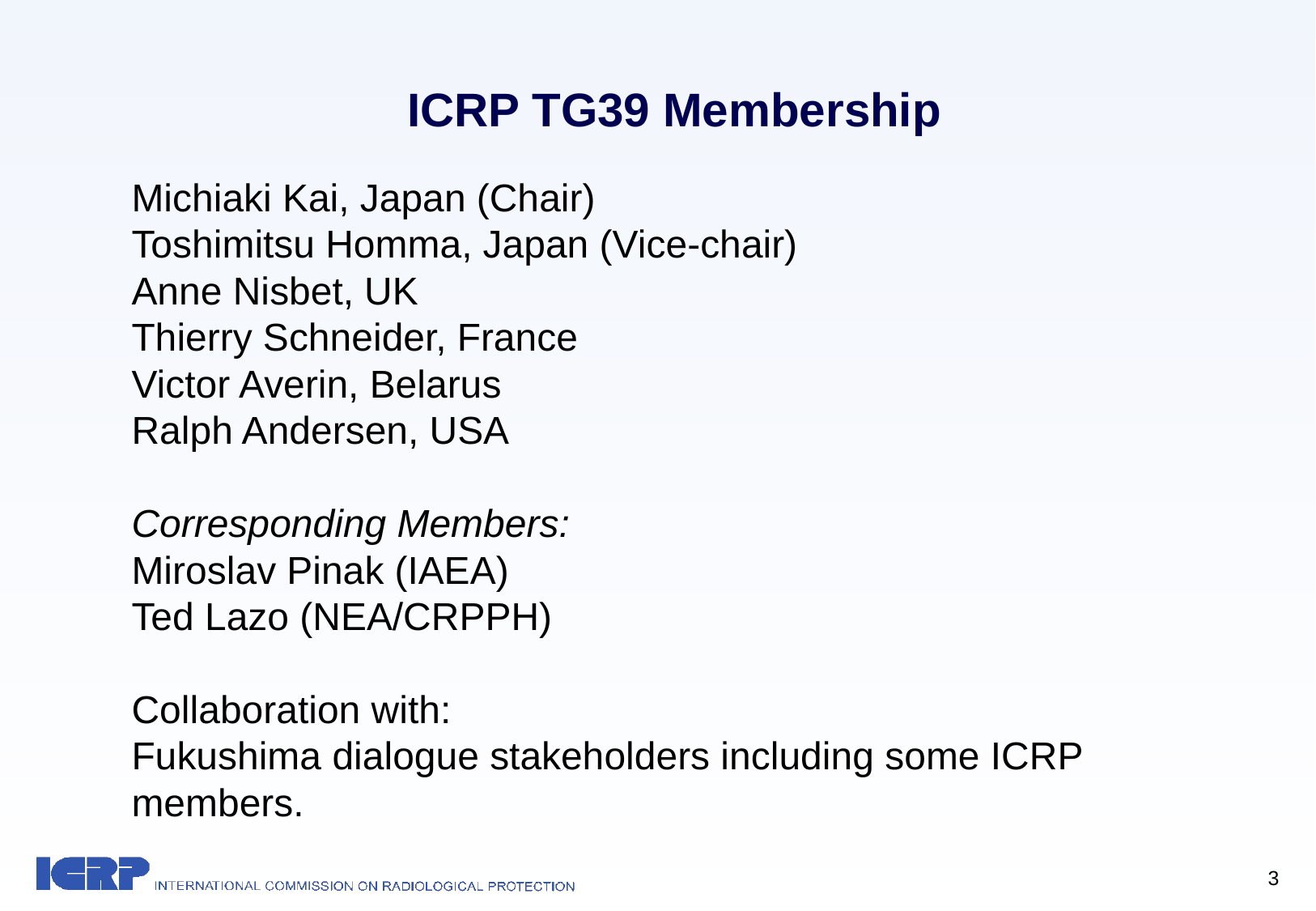

ICRP TG39 Membership
Michiaki Kai, Japan (Chair)
Toshimitsu Homma, Japan (Vice-chair)
Anne Nisbet, UK
Thierry Schneider, France
Victor Averin, Belarus
Ralph Andersen, USA

Corresponding Members:
Miroslav Pinak (IAEA)
Ted Lazo (NEA/CRPPH)

Collaboration with:
Fukushima dialogue stakeholders including some ICRP members.
3